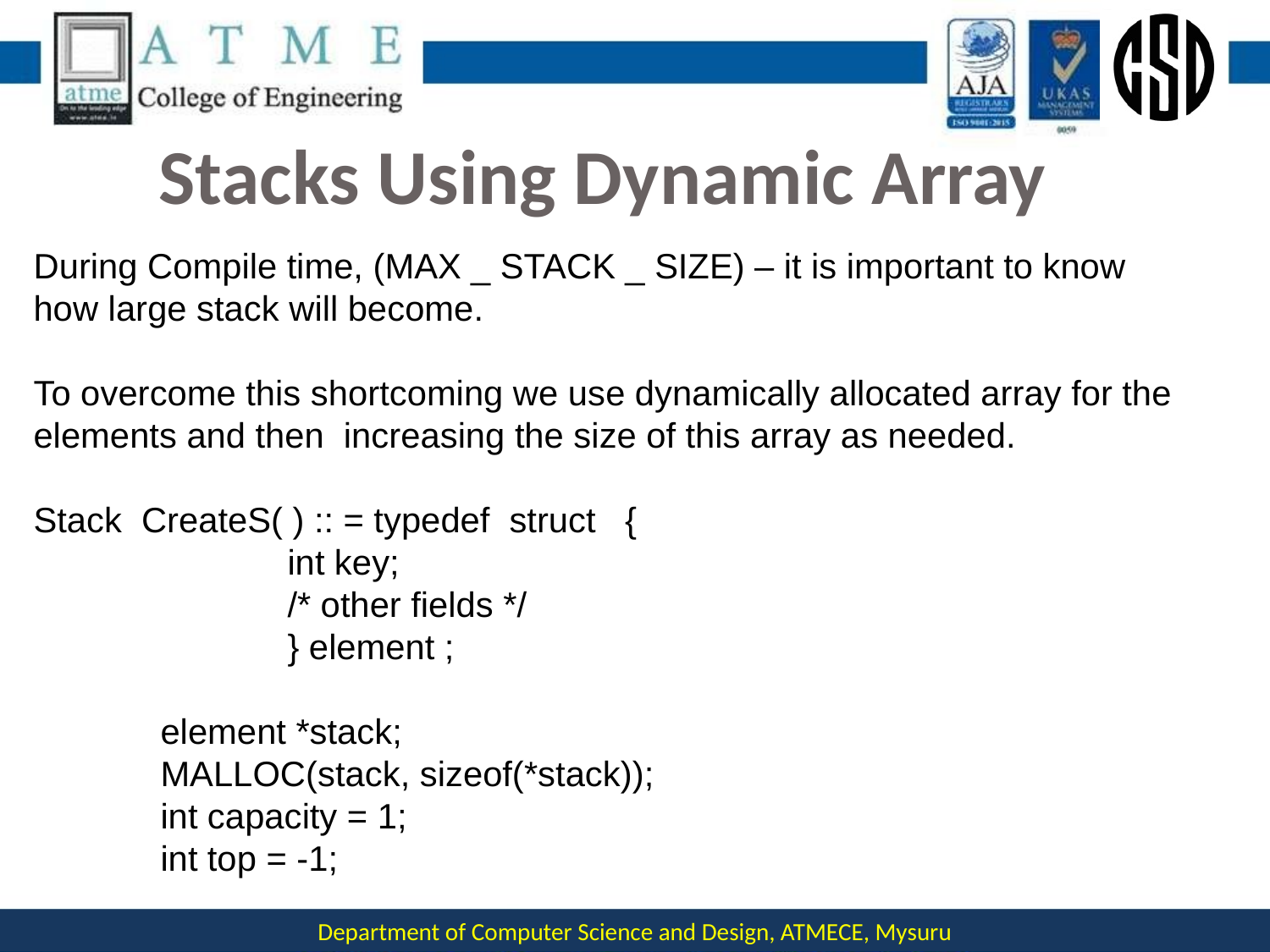

# Stacks Using Dynamic Array
During Compile time, (MAX _ STACK _ SIZE) – it is important to know how large stack will become.

To overcome this shortcoming we use dynamically allocated array for the elements and then  increasing the size of this array as needed.

Stack  CreateS( ) :: = typedef  struct   {
		int key;
		/* other fields */
		} element ;

	element *stack;
	MALLOC(stack, sizeof(*stack));
	int capacity = 1;
	int top = -1;